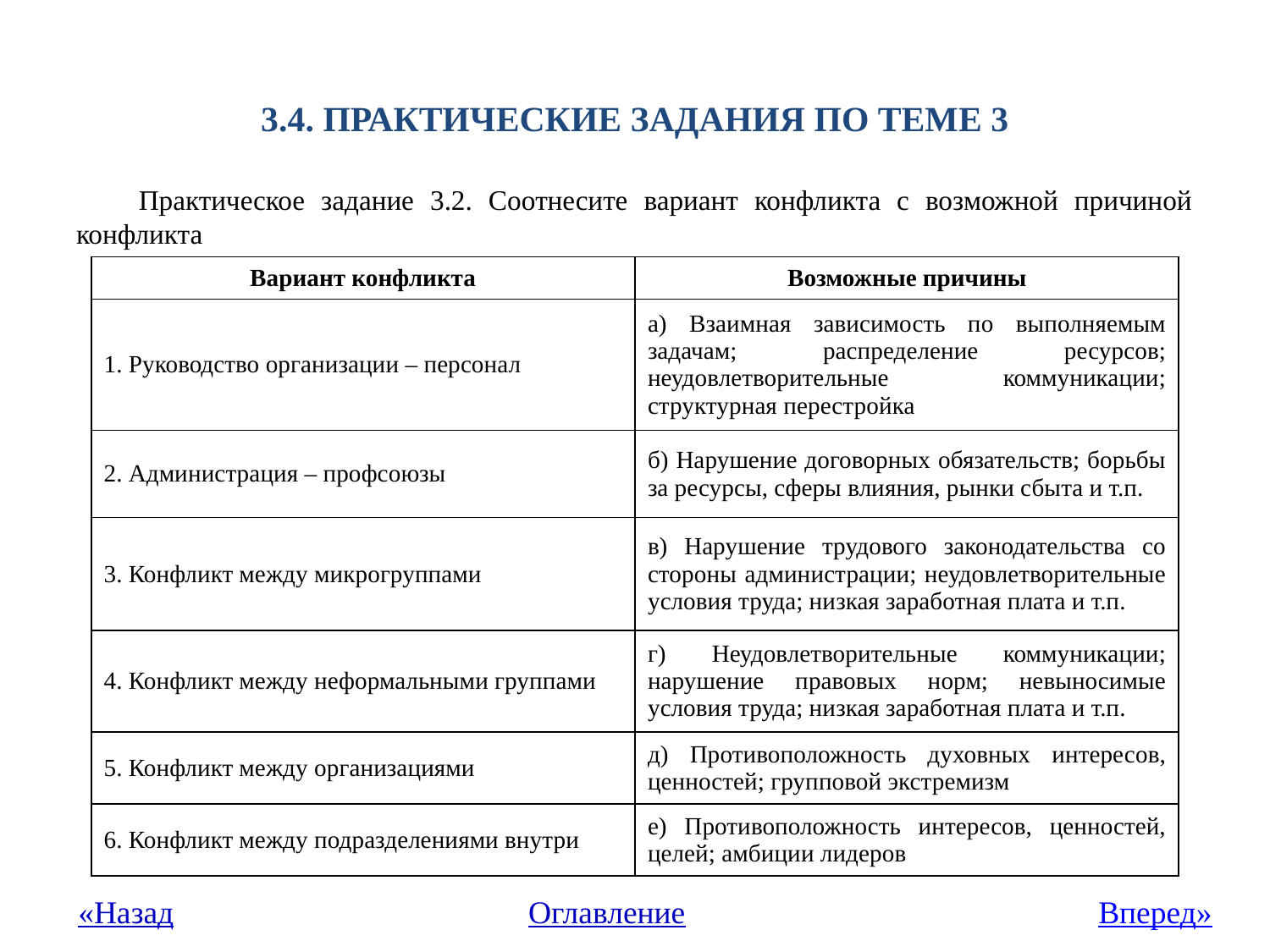

# 3.4. Практические задания по теме 3
Практическое задание 3.2. Соотнесите вариант конфликта с возможной причиной конфликта

| Вариант конфликта | Возможные причины |
| --- | --- |
| 1. Руководство организации – персонал | а) Взаимная зависимость по выполняемым задачам; распределение ресурсов; неудовлетворительные коммуникации; структурная перестройка |
| 2. Администрация – профсоюзы | б) Нарушение договорных обязательств; борьбы за ресурсы, сферы влияния, рынки сбыта и т.п. |
| 3. Конфликт между микрогруппами | в) Нарушение трудового законодательства со стороны администрации; неудовлетворительные условия труда; низкая заработная плата и т.п. |
| 4. Конфликт между неформальными группами | г) Неудовлетворительные коммуникации; нарушение правовых норм; невыносимые условия труда; низкая заработная плата и т.п. |
| 5. Конфликт между организациями | д) Противоположность духовных интересов, ценностей; групповой экстремизм |
| 6. Конфликт между подразделениями внутри | е) Противоположность интересов, ценностей, целей; амбиции лидеров |
«Назад
Оглавление
Вперед»